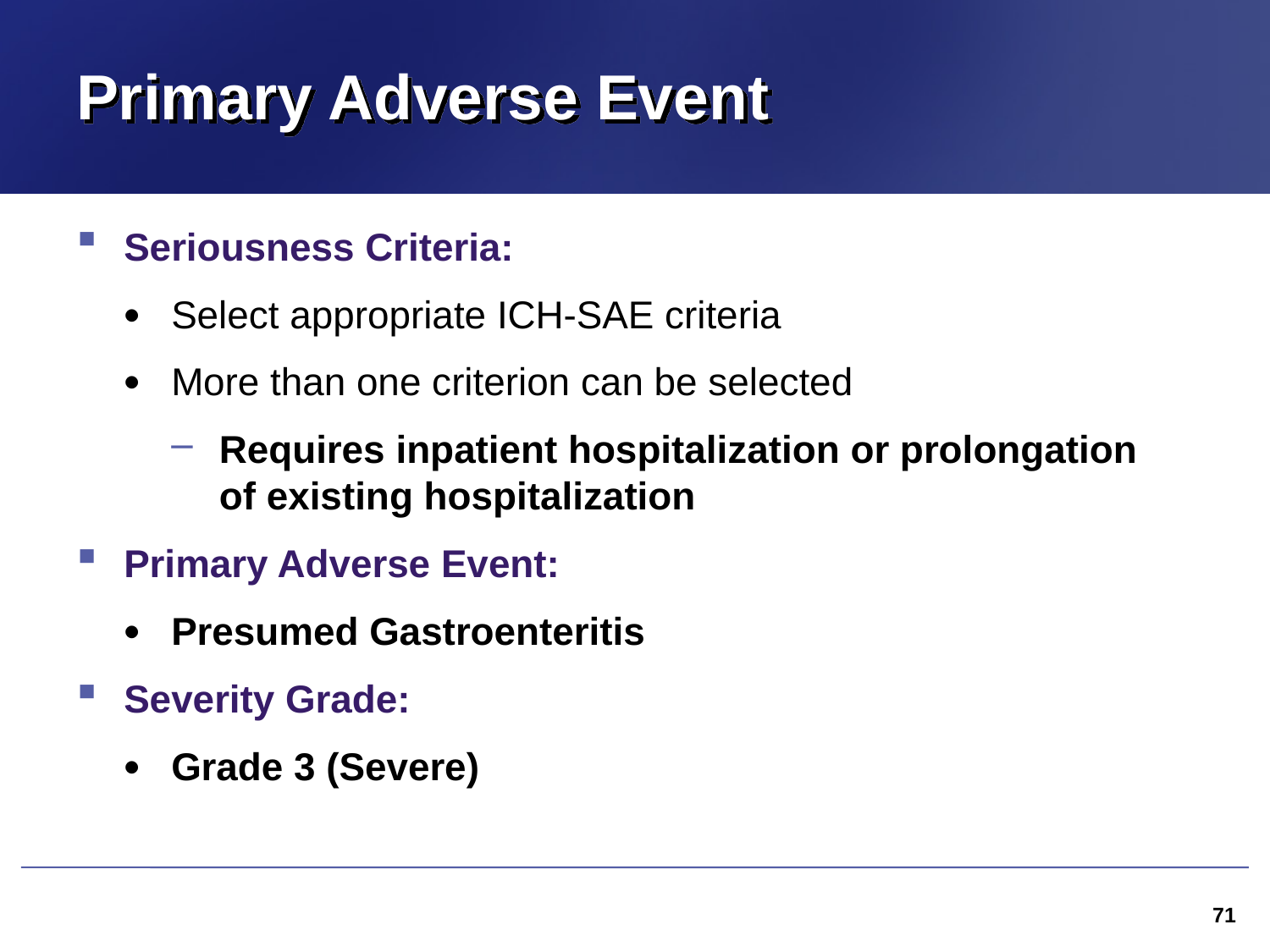

# Primary Adverse Event
Seriousness Criteria:
Select appropriate ICH-SAE criteria
More than one criterion can be selected
Requires inpatient hospitalization or prolongation
of existing hospitalization
Primary Adverse Event:
Presumed Gastroenteritis
Severity Grade:
Grade 3 (Severe)
71